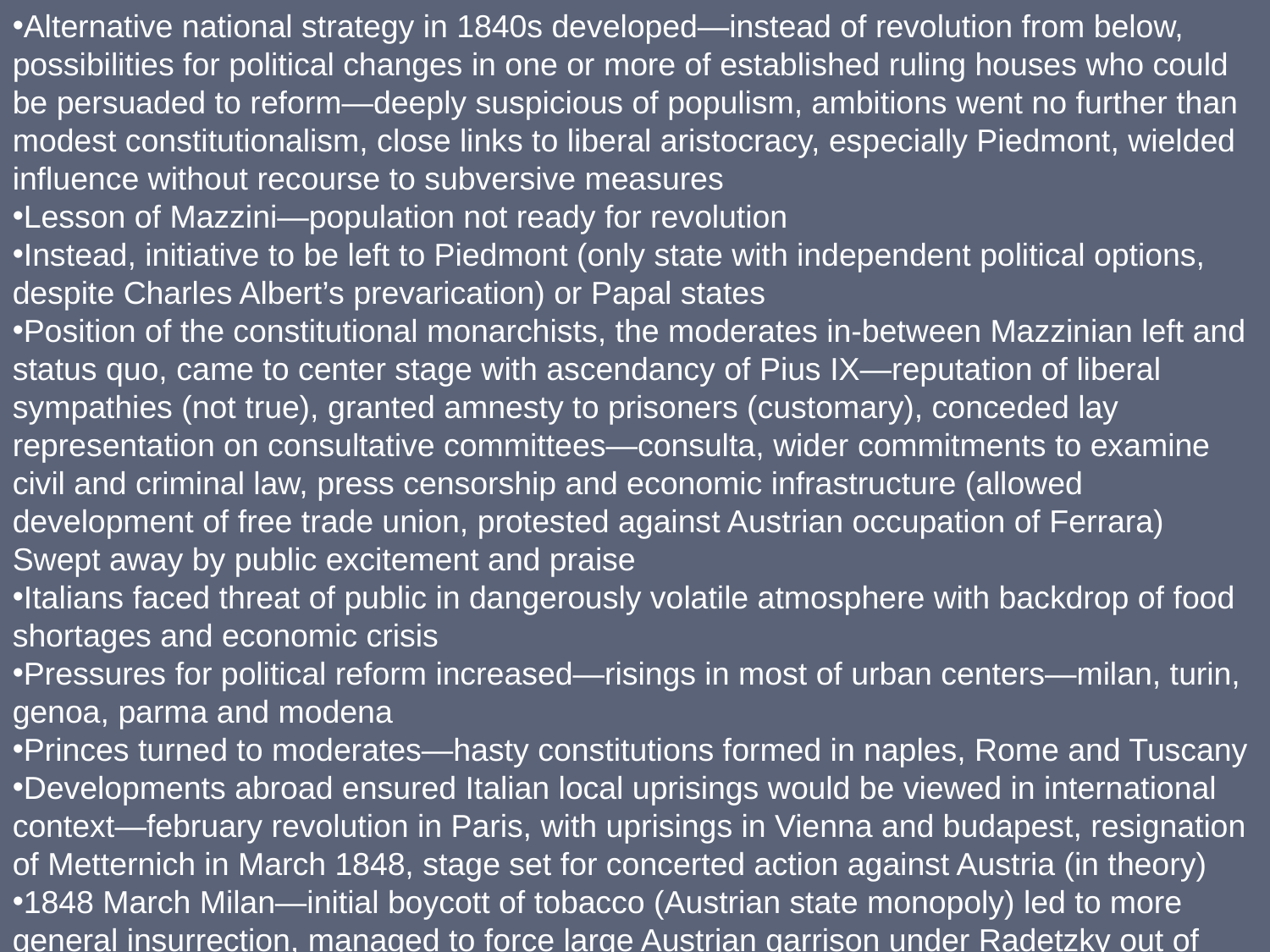

Alternative national strategy in 1840s developed—instead of revolution from below, possibilities for political changes in one or more of established ruling houses who could be persuaded to reform—deeply suspicious of populism, ambitions went no further than modest constitutionalism, close links to liberal aristocracy, especially Piedmont, wielded influence without recourse to subversive measures
Lesson of Mazzini—population not ready for revolution
Instead, initiative to be left to Piedmont (only state with independent political options, despite Charles Albert’s prevarication) or Papal states
Position of the constitutional monarchists, the moderates in-between Mazzinian left and status quo, came to center stage with ascendancy of Pius IX—reputation of liberal sympathies (not true), granted amnesty to prisoners (customary), conceded lay representation on consultative committees—consulta, wider commitments to examine civil and criminal law, press censorship and economic infrastructure (allowed development of free trade union, protested against Austrian occupation of Ferrara) Swept away by public excitement and praise
Italians faced threat of public in dangerously volatile atmosphere with backdrop of food shortages and economic crisis
Pressures for political reform increased—risings in most of urban centers—milan, turin, genoa, parma and modena
Princes turned to moderates—hasty constitutions formed in naples, Rome and Tuscany
Developments abroad ensured Italian local uprisings would be viewed in international context—february revolution in Paris, with uprisings in Vienna and budapest, resignation of Metternich in March 1848, stage set for concerted action against Austria (in theory)
1848 March Milan—initial boycott of tobacco (Austrian state monopoly) led to more general insurrection, managed to force large Austrian garrison under Radetzky out of Milan, but Milanese leaders unclear on policy, military strategy in hands of radical council of war